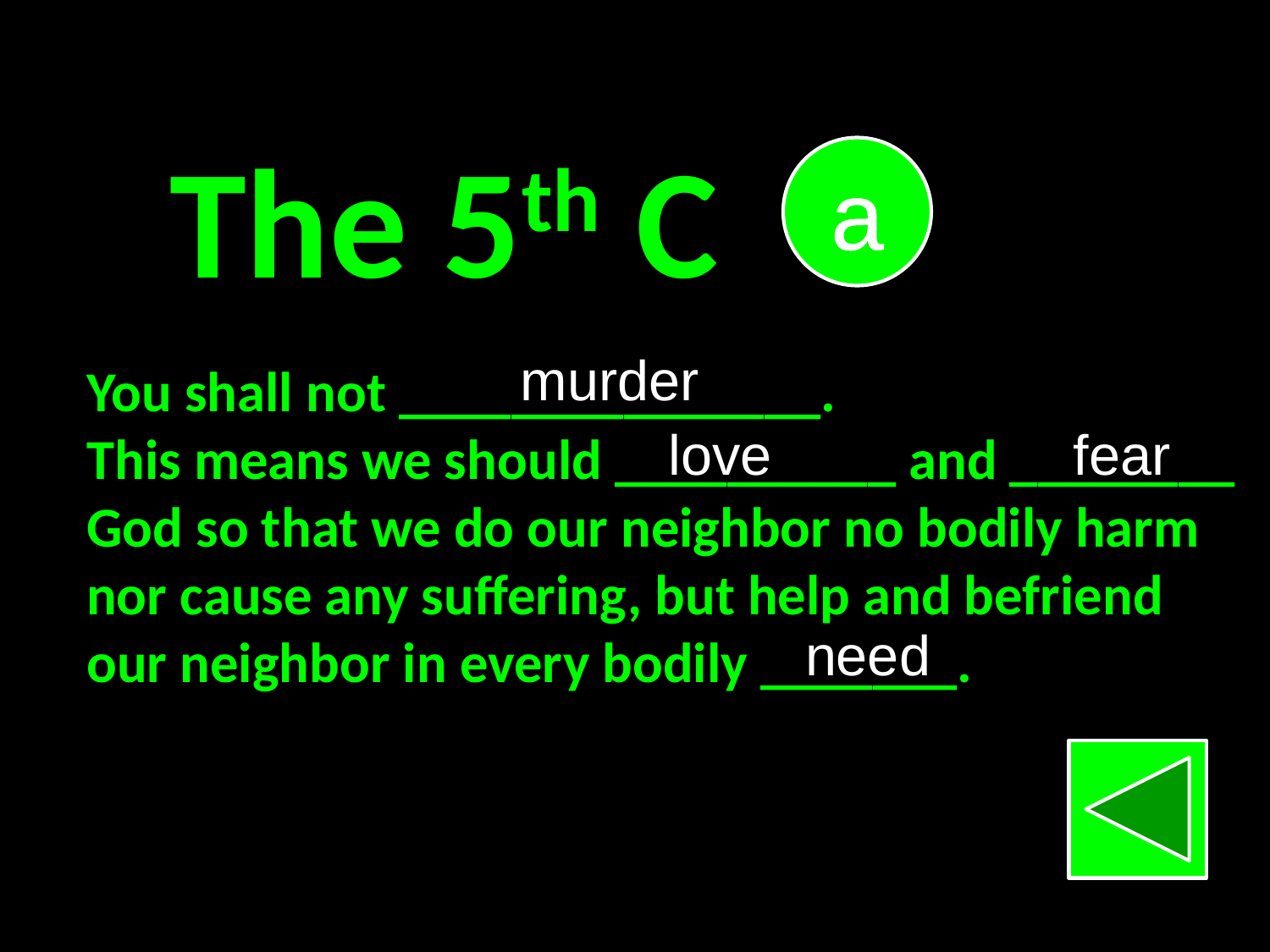

The 5th C
a
murder
You shall not _______________.
This means we should __________ and ________
God so that we do our neighbor no bodily harm
nor cause any suffering, but help and befriend
our neighbor in every bodily _______.
love
fear
need